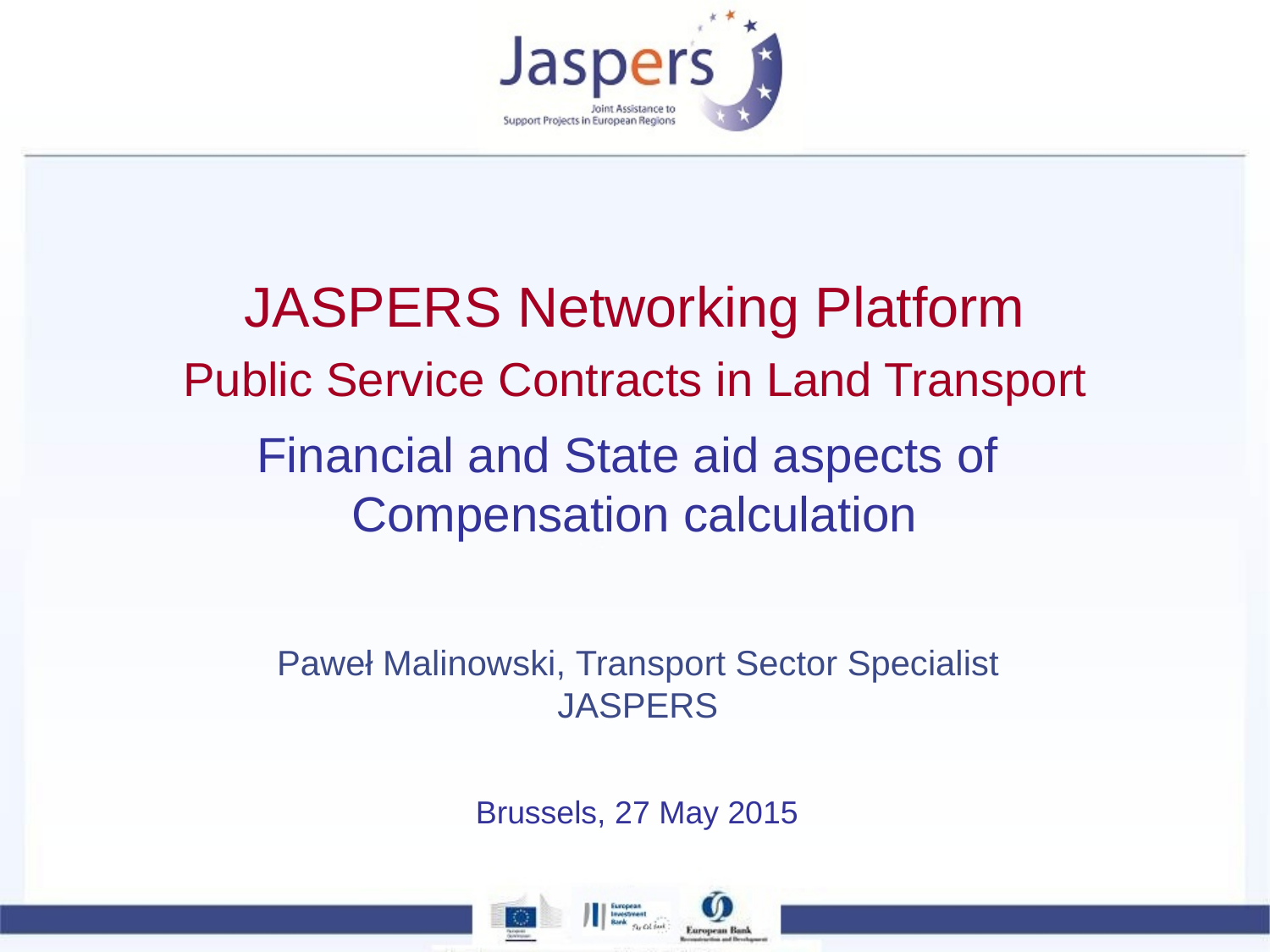

# JASPERS Networking Platform
Public Service Contracts in Land Transport
Financial and State aid aspects of
Compensation calculation
Paweł Malinowski, Transport Sector Specialist
JASPERS

Brussels, 27 May 2015